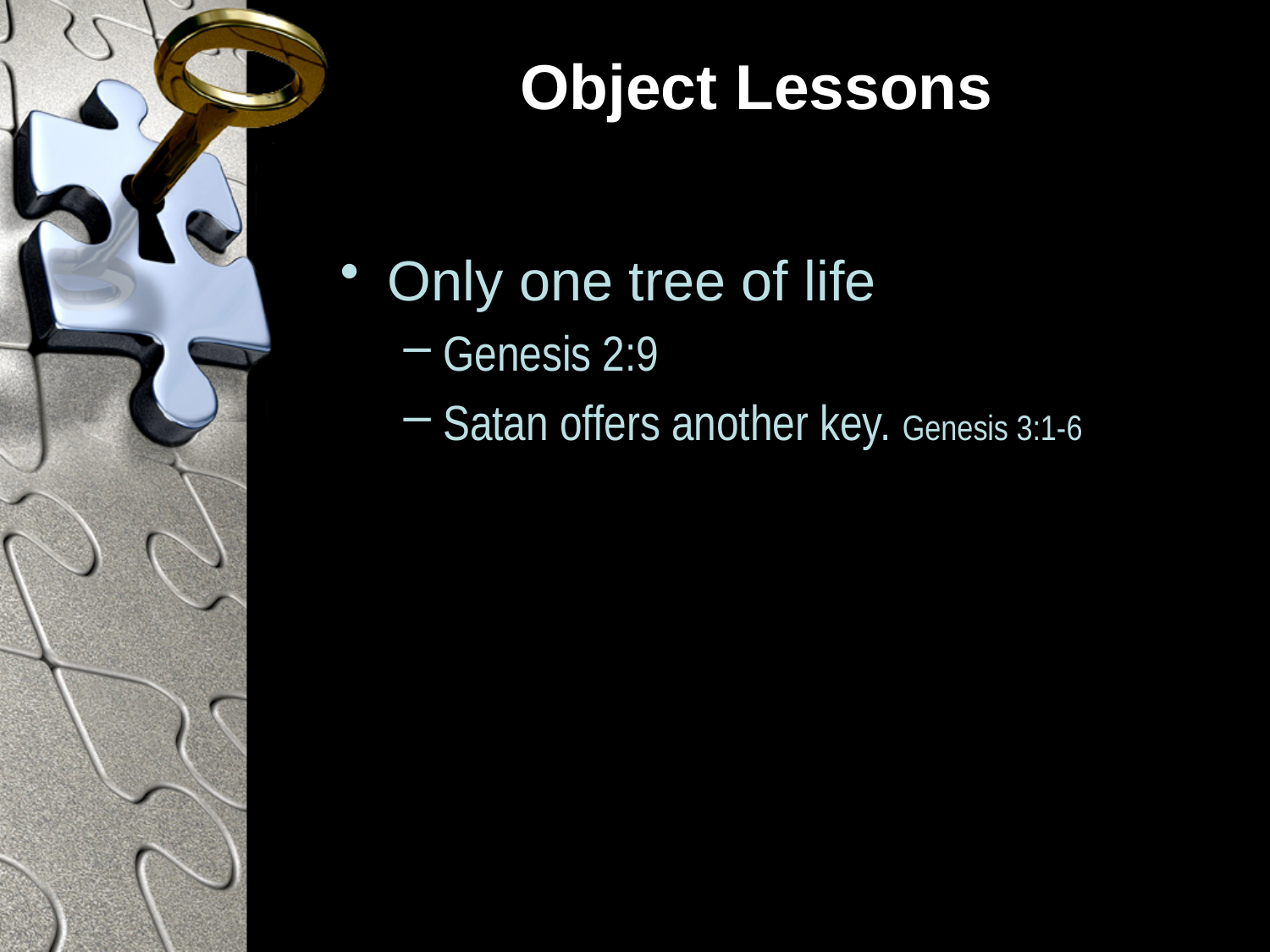

# Object Lessons
Only one tree of life
Genesis 2:9
Satan offers another key. Genesis 3:1-6